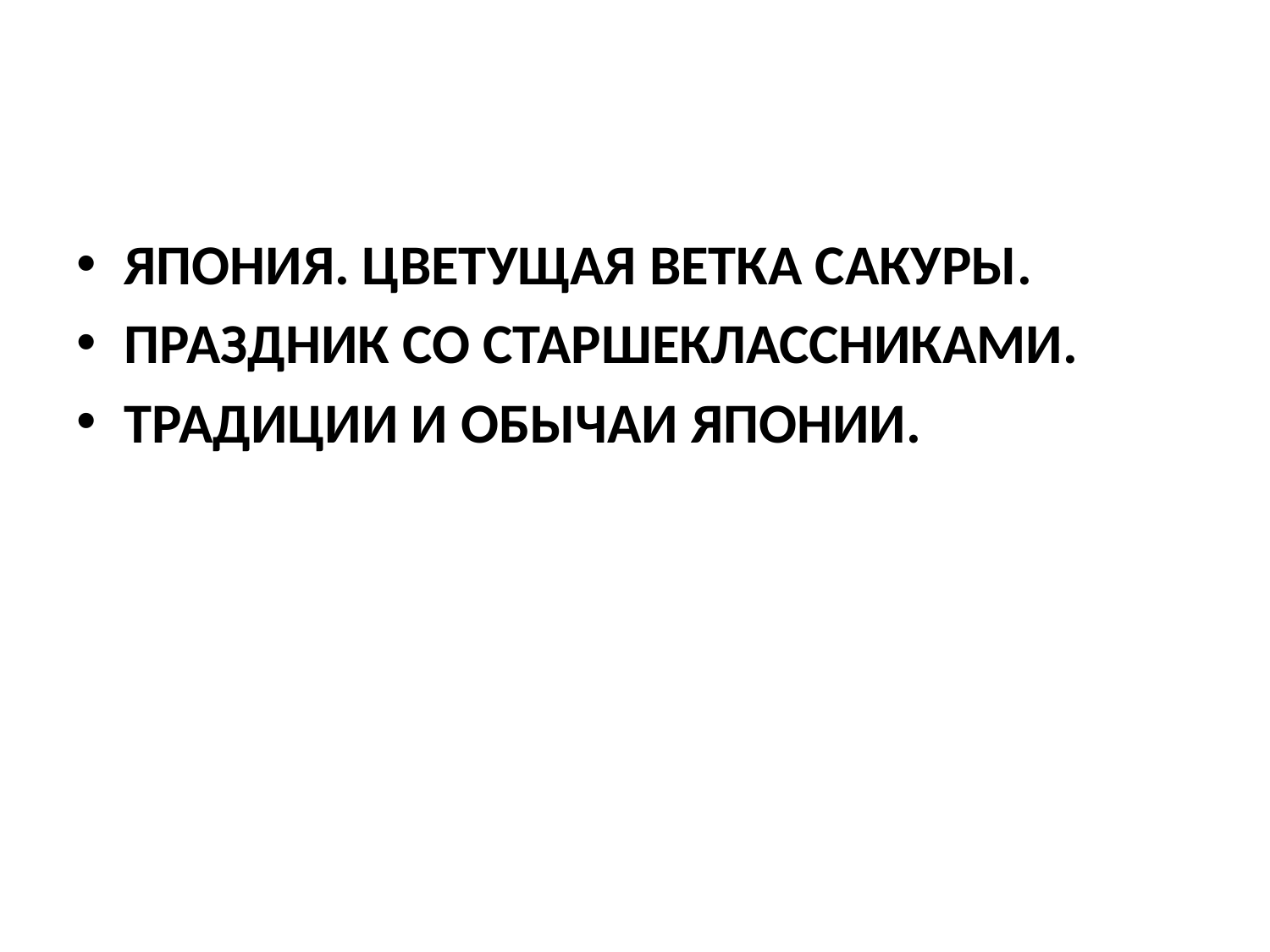

#
ЯПОНИЯ. ЦВЕТУЩАЯ ВЕТКА САКУРЫ.
ПРАЗДНИК СО СТАРШЕКЛАССНИКАМИ.
ТРАДИЦИИ И ОБЫЧАИ ЯПОНИИ.